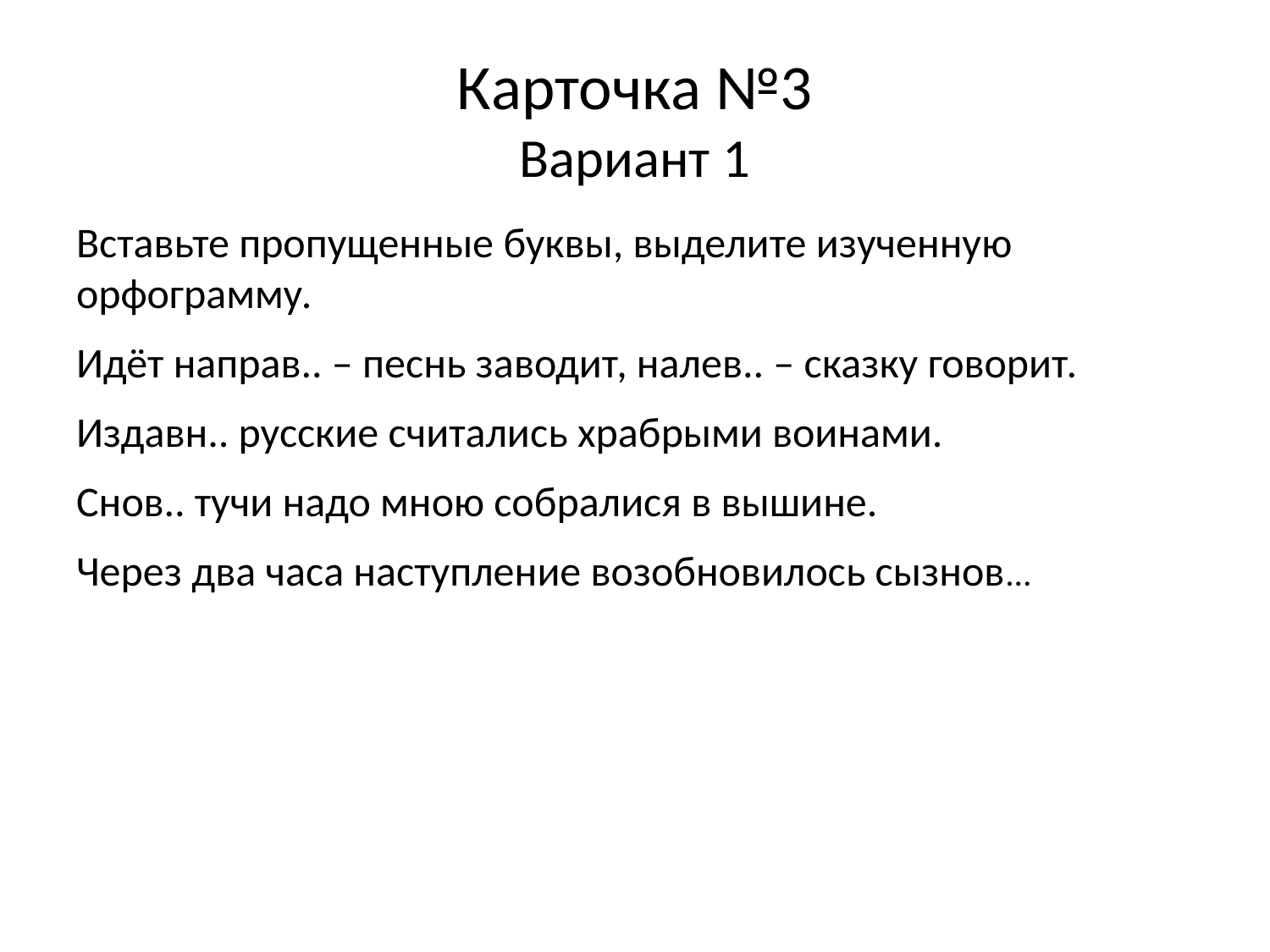

# Карточка №3 Вариант 1
Вставьте пропущенные буквы, выделите изученную орфограмму.
Идёт направ.. – песнь заводит, налев.. – сказку говорит.
Издавн.. русские считались храбрыми воинами.
Снов.. тучи надо мною собралися в вышине.
Через два часа наступление возобновилось сызнов...